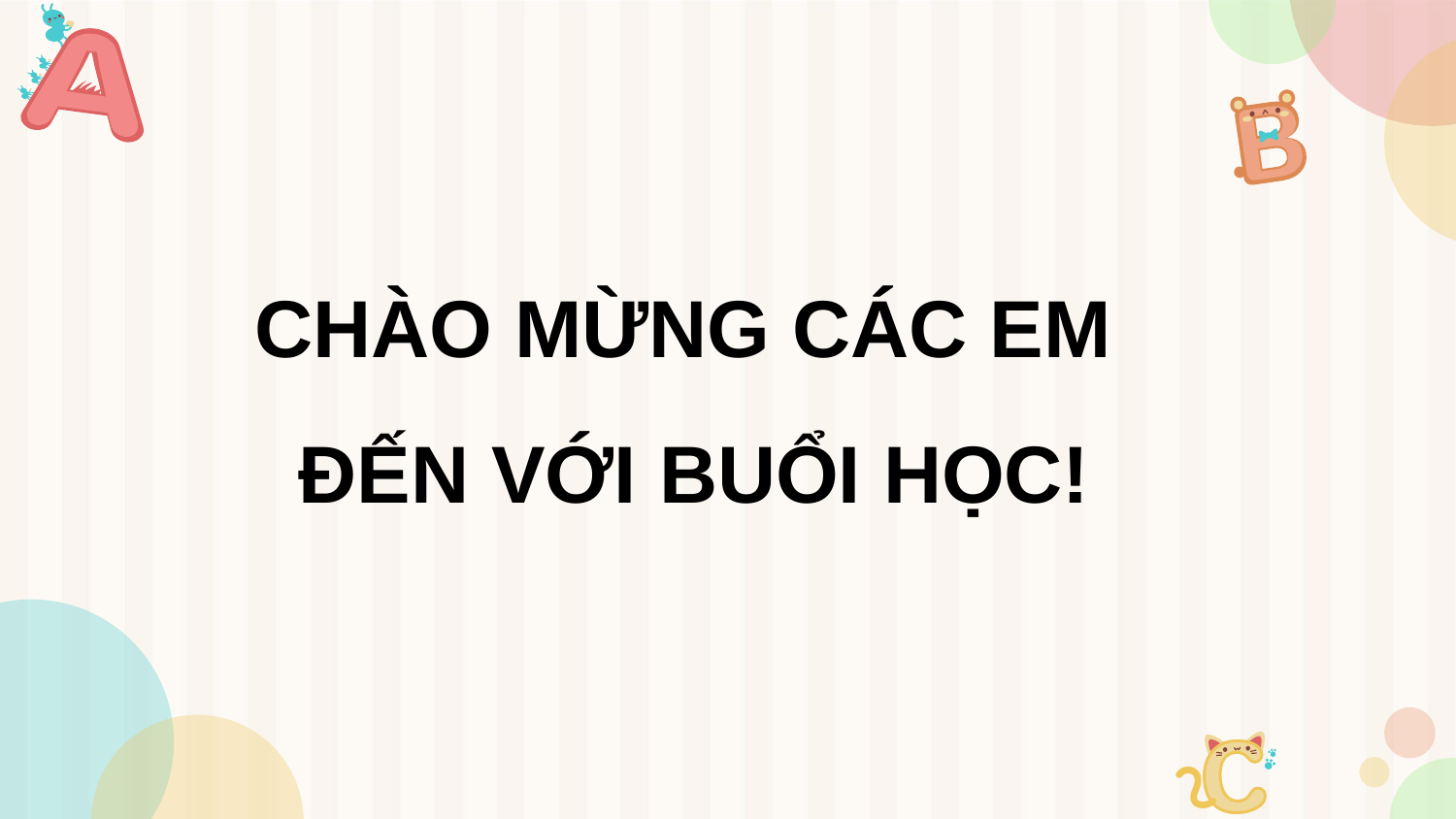

CHÀO MỪNG CÁC EM
ĐẾN VỚI BUỔI HỌC!